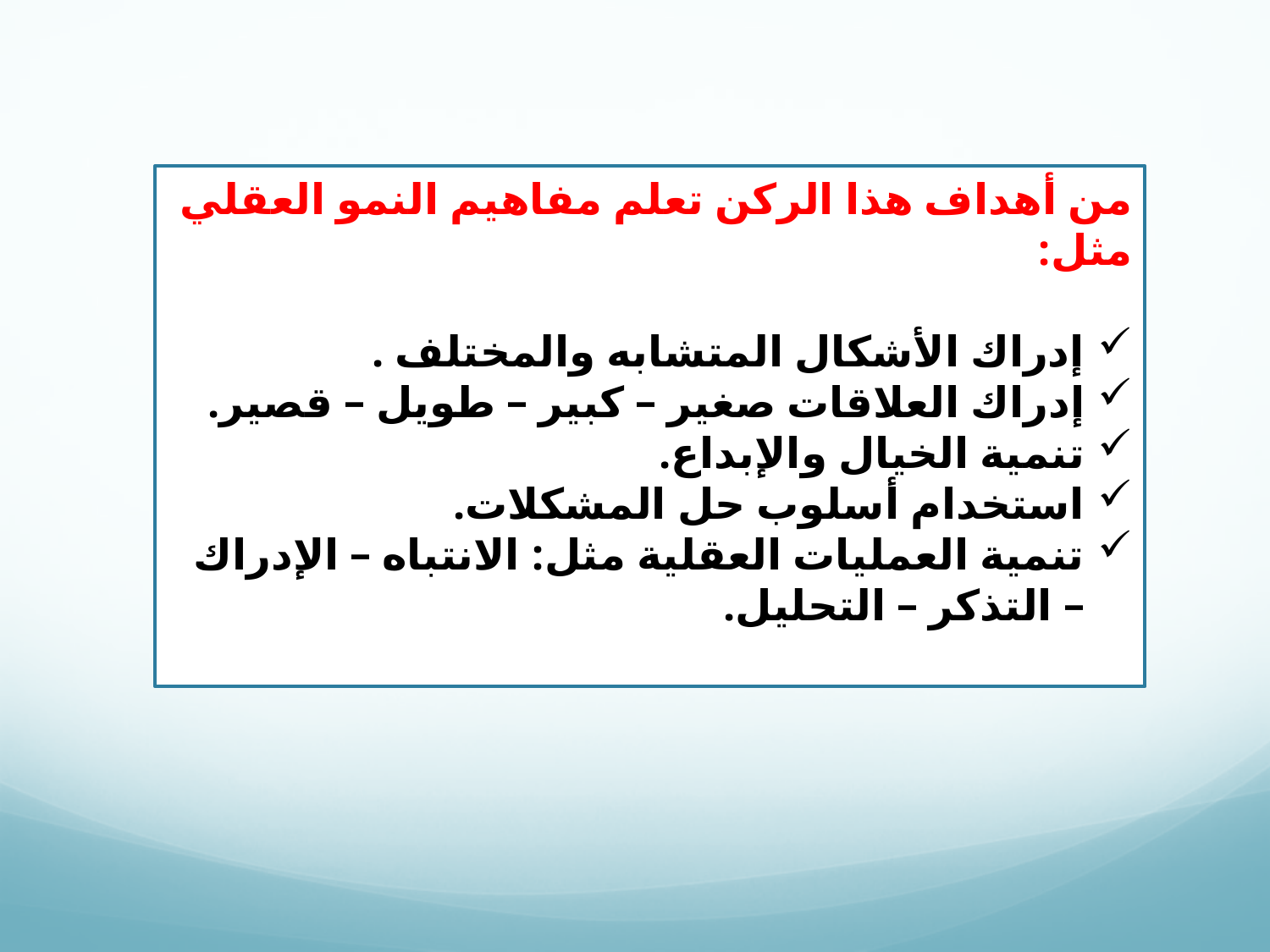

من أهداف هذا الركن تعلم مفاهيم النمو العقلي مثل:

إدراك الأشكال المتشابه والمختلف .
إدراك العلاقات صغير – كبير – طويل – قصير.
تنمية الخيال والإبداع.
استخدام أسلوب حل المشكلات.
تنمية العمليات العقلية مثل: الانتباه – الإدراك – التذكر – التحليل.